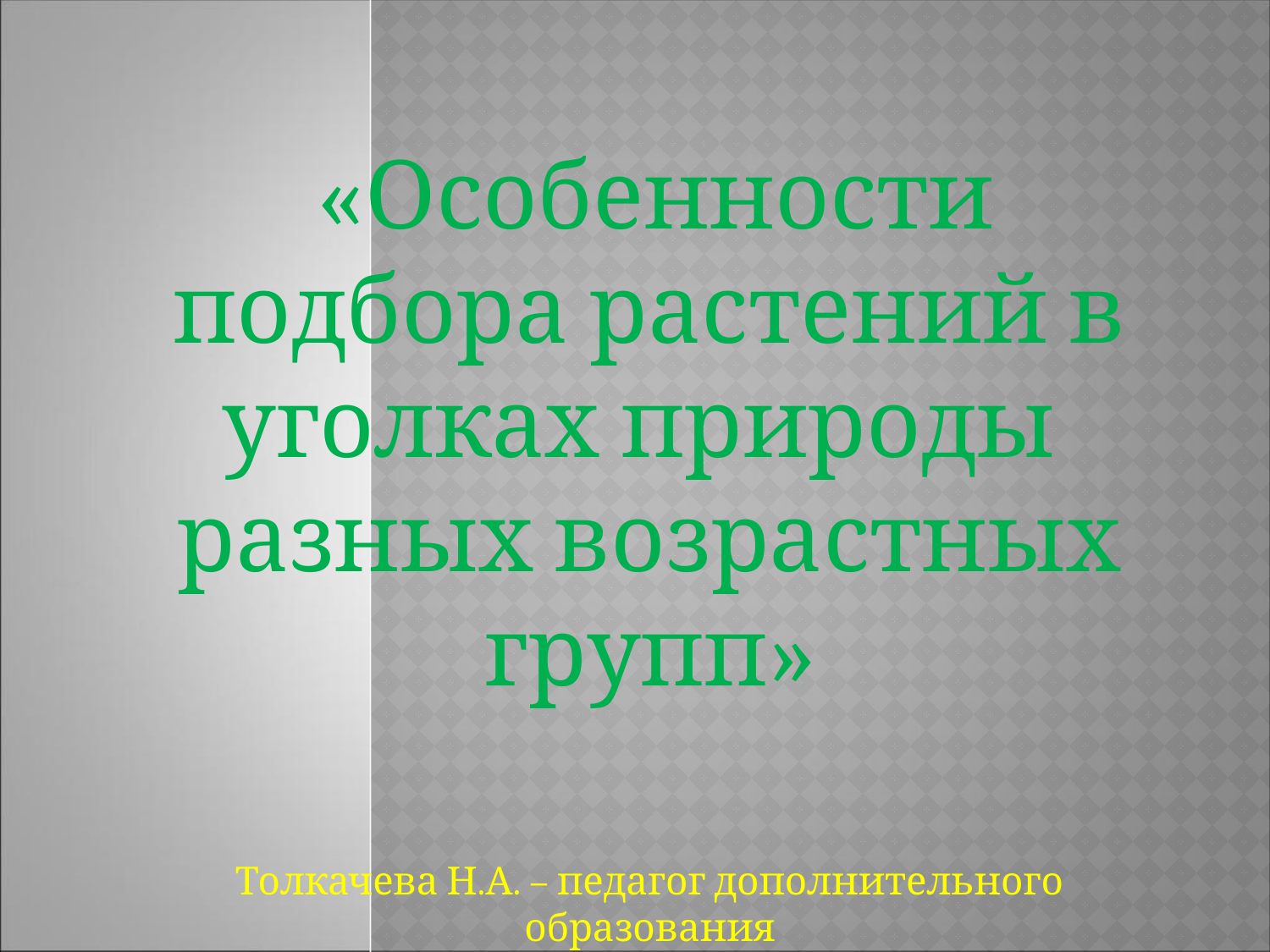

«Особенности подбора растений в уголках природы  разных возрастных групп»

Толкачева Н.А. – педагог дополнительного образования